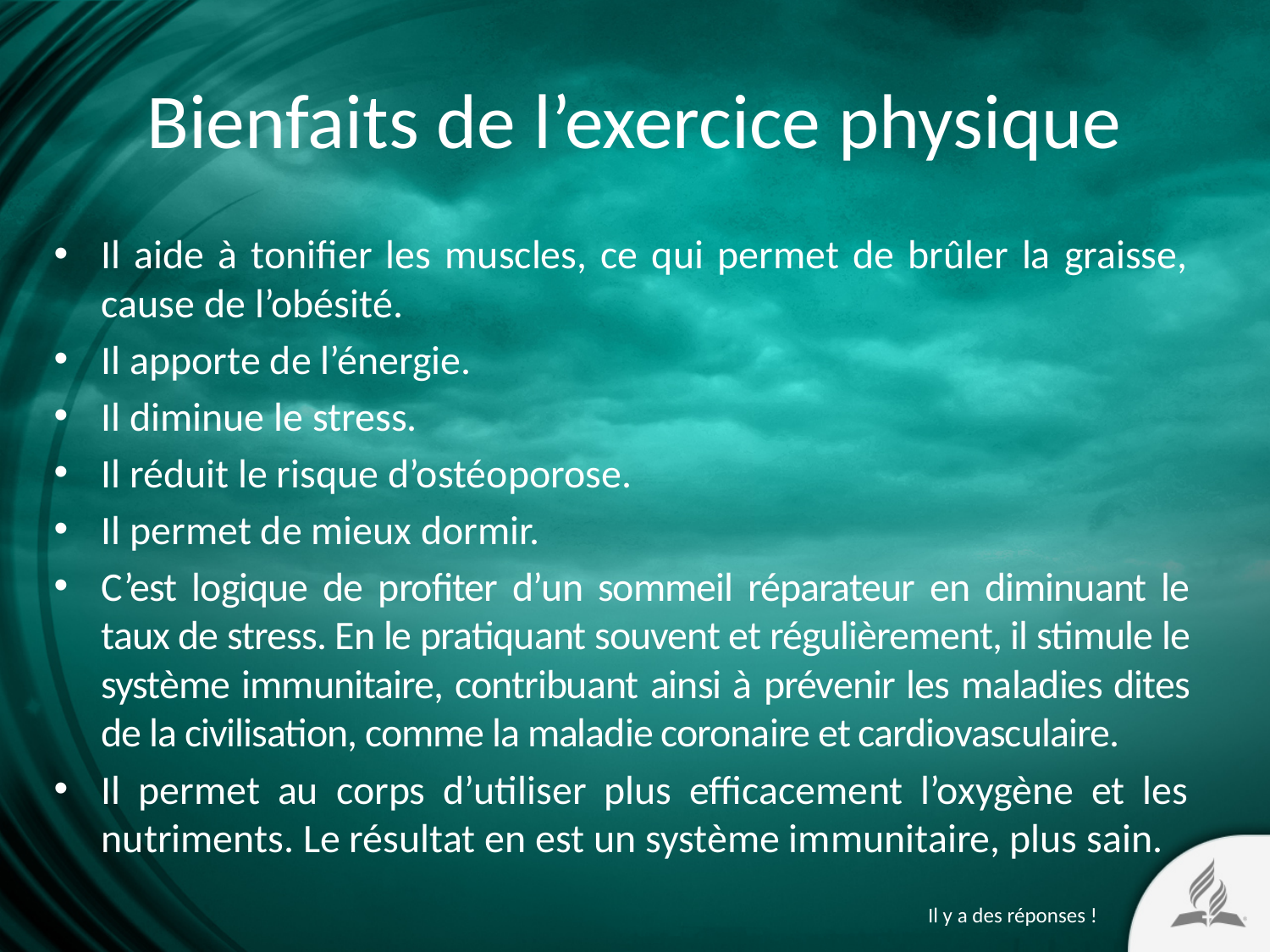

# Bienfaits de l’exercice physique
Il aide à tonifier les muscles, ce qui permet de brûler la graisse, cause de l’obésité.
Il apporte de l’énergie.
Il diminue le stress.
Il réduit le risque d’ostéoporose.
Il permet de mieux dormir.
C’est logique de profiter d’un sommeil réparateur en diminuant le taux de stress. En le pratiquant souvent et régulièrement, il stimule le système immunitaire, contribuant ainsi à prévenir les maladies dites de la civilisation, comme la maladie coronaire et cardiovasculaire.
Il permet au corps d’utiliser plus efficacement l’oxygène et les nutriments. Le résultat en est un système immunitaire, plus sain.
Il y a des réponses !